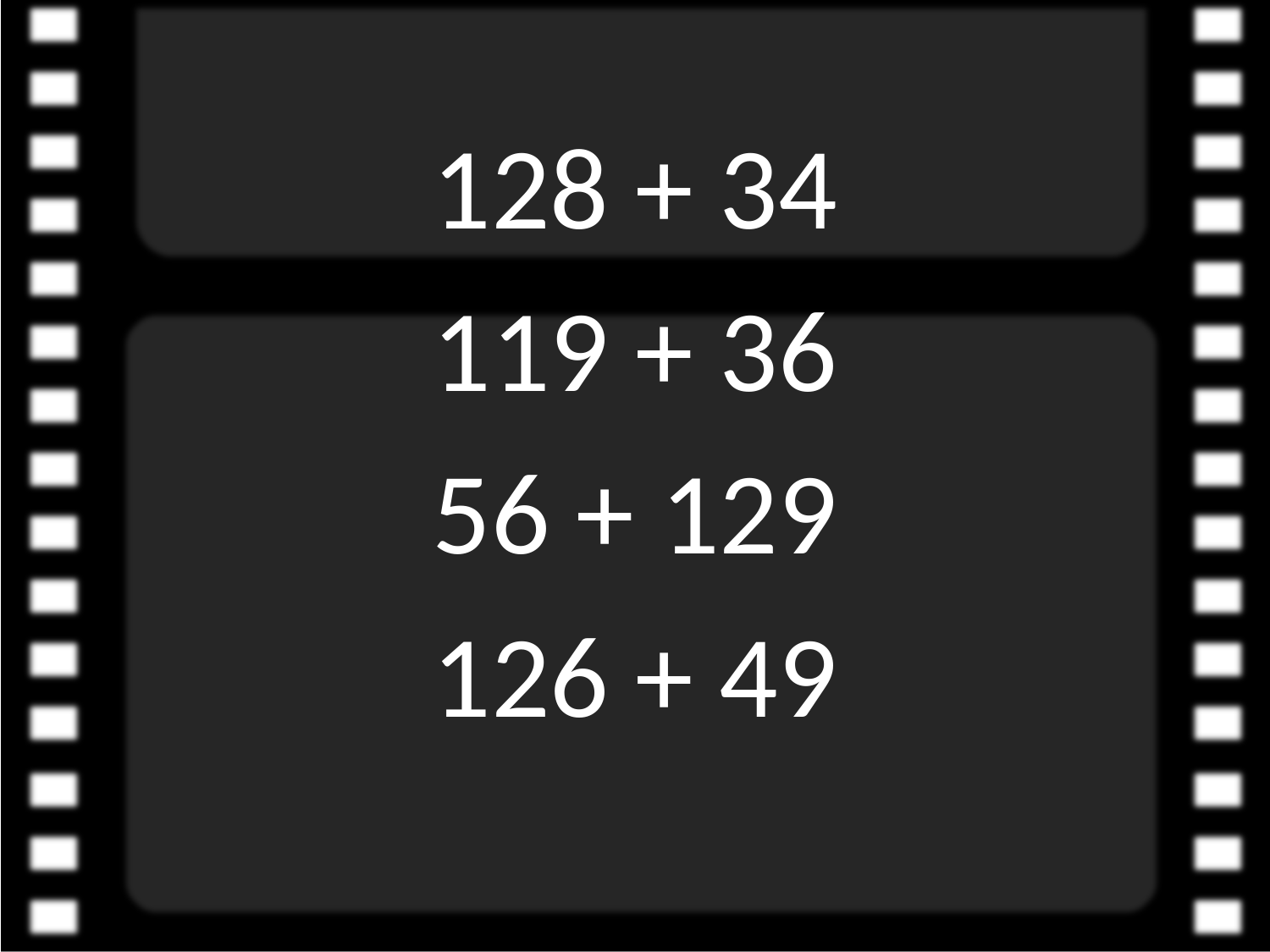

128 + 34
119 + 36
56 + 129
126 + 49